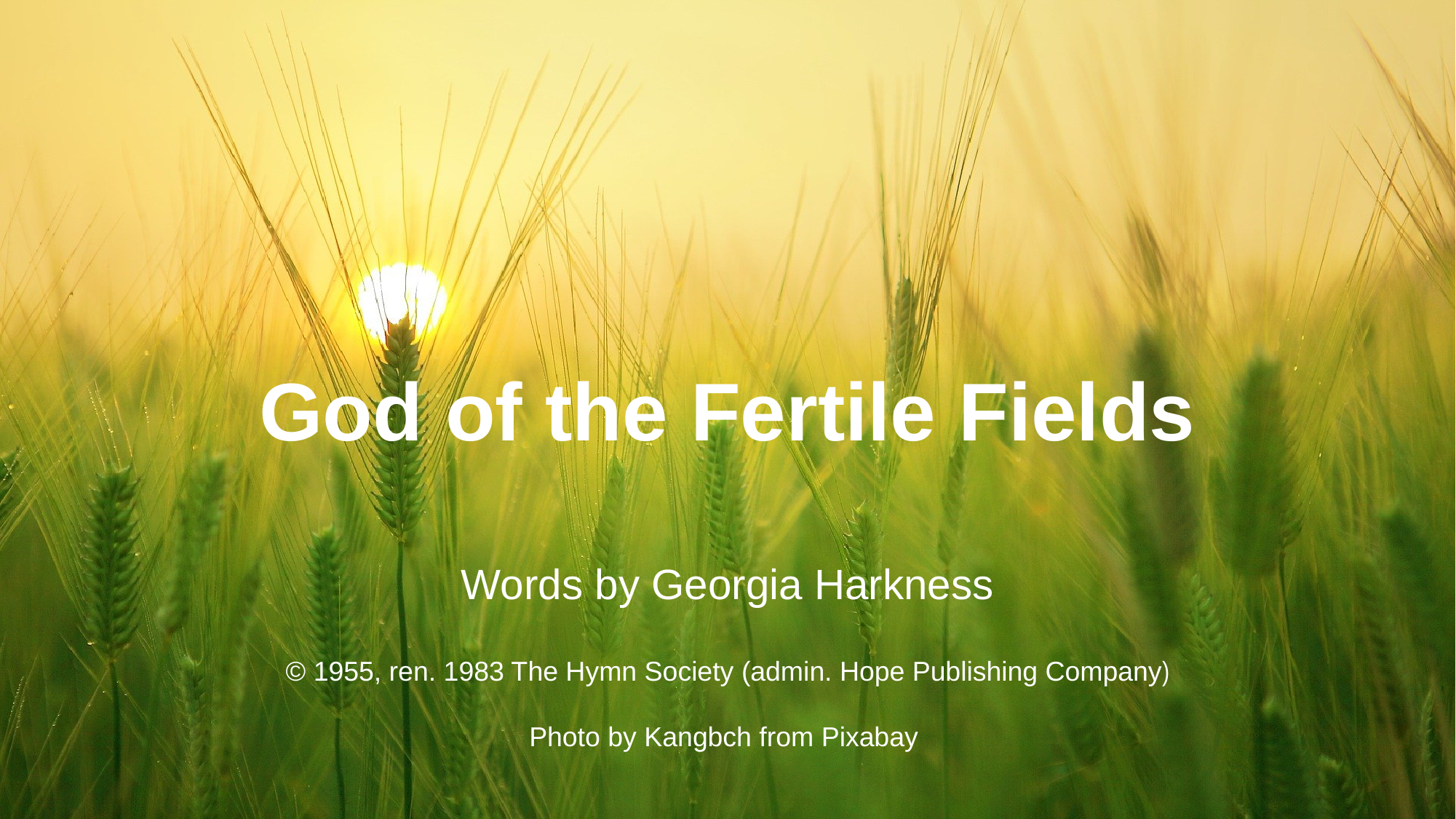

# God of the Fertile Fields
Words by Georgia Harkness

© 1955, ren. 1983 The Hymn Society (admin. Hope Publishing Company)

Photo by Kangbch from Pixabay